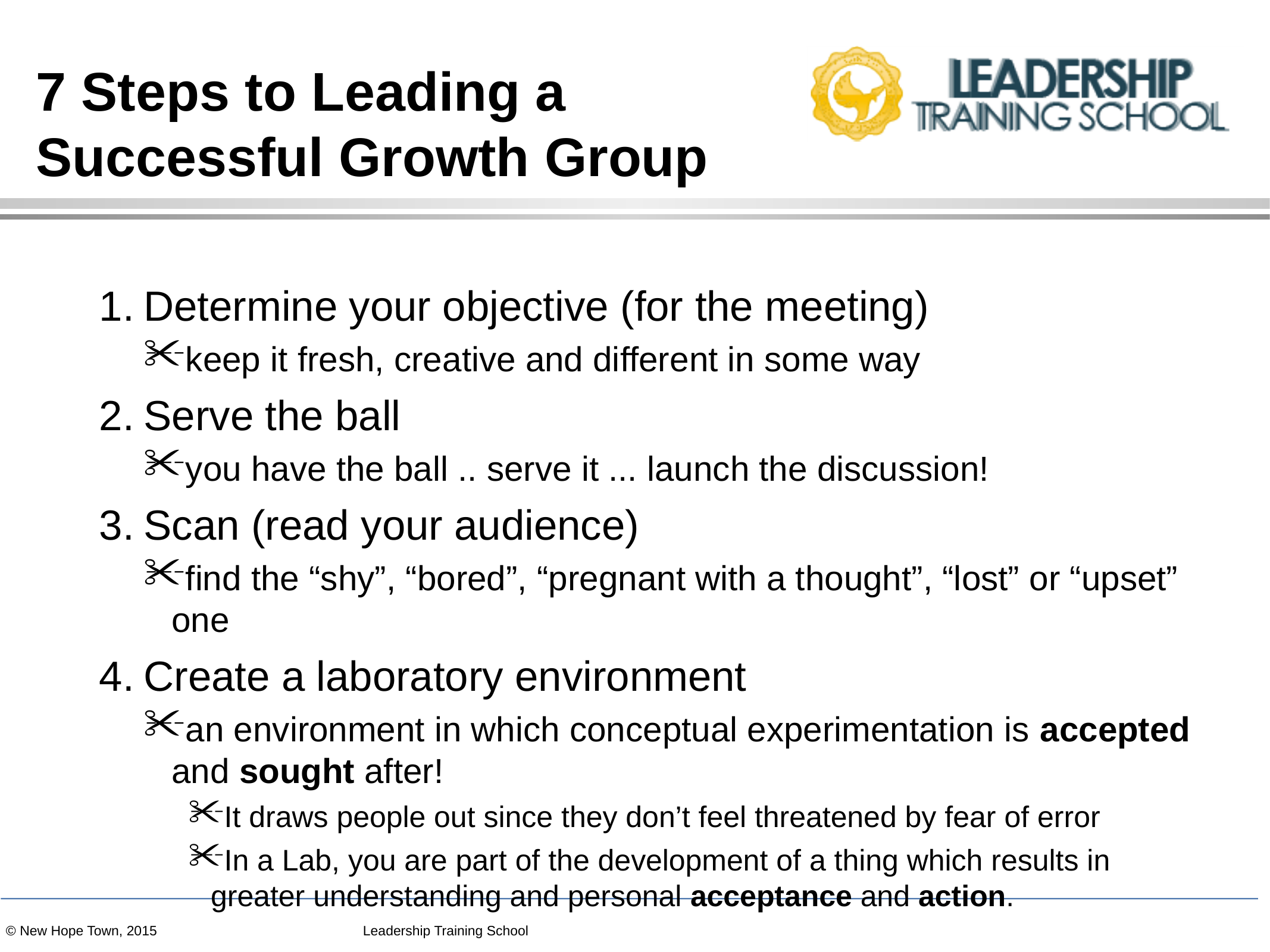

# 7 Steps to Leading a
Successful Growth Group
Determine your objective (for the meeting)
keep it fresh, creative and different in some way
Serve the ball
you have the ball .. serve it ... launch the discussion!
Scan (read your audience)
find the “shy”, “bored”, “pregnant with a thought”, “lost” or “upset” one
Create a laboratory environment
an environment in which conceptual experimentation is accepted and sought after!
It draws people out since they don’t feel threatened by fear of error
In a Lab, you are part of the development of a thing which results in greater understanding and personal acceptance and action.
15